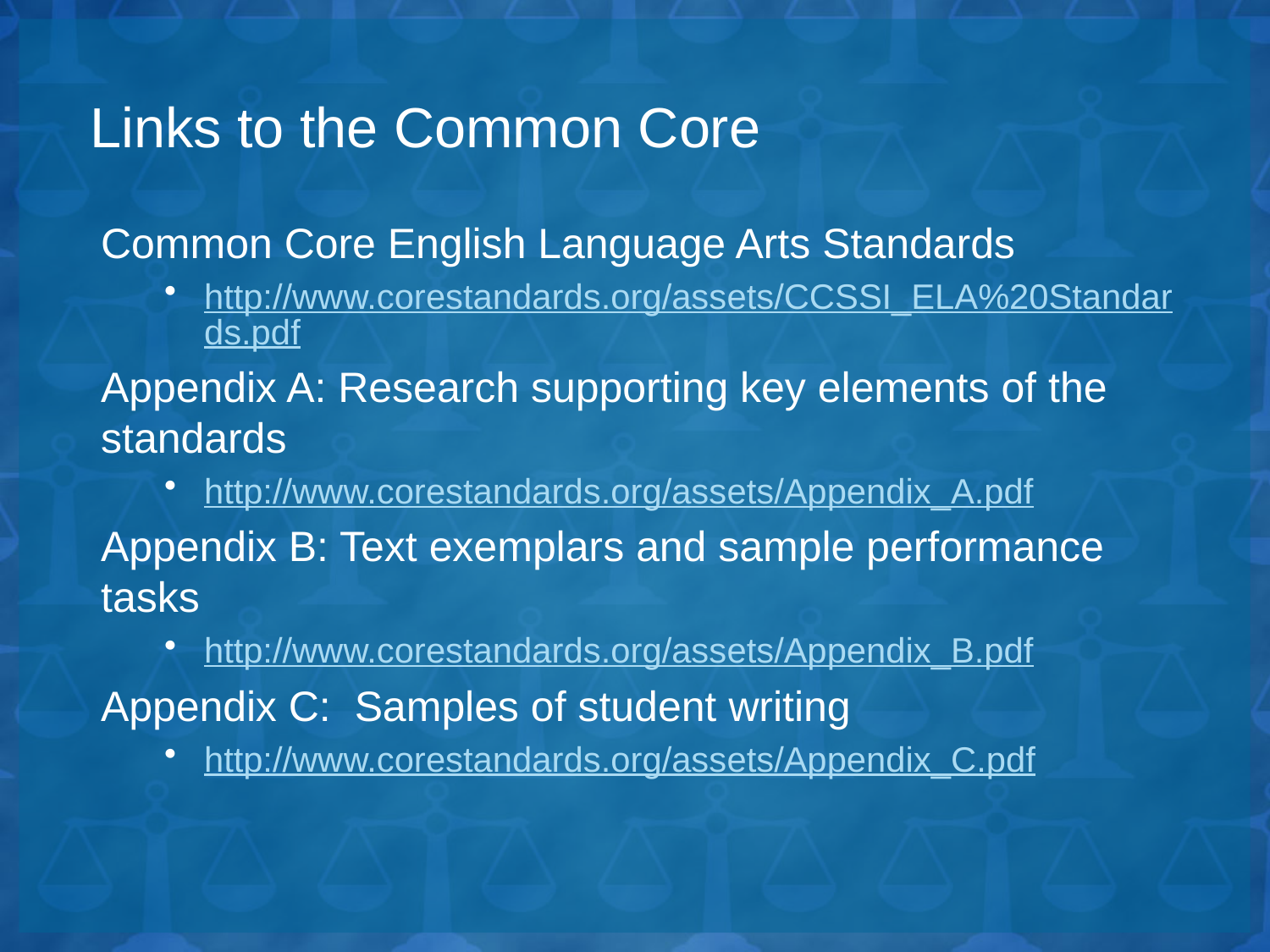

# Links to the Common Core
Common Core English Language Arts Standards
http://www.corestandards.org/assets/CCSSI_ELA%20Standards.pdf
Appendix A: Research supporting key elements of the standards
http://www.corestandards.org/assets/Appendix_A.pdf
Appendix B: Text exemplars and sample performance tasks
http://www.corestandards.org/assets/Appendix_B.pdf
Appendix C:  Samples of student writing
http://www.corestandards.org/assets/Appendix_C.pdf